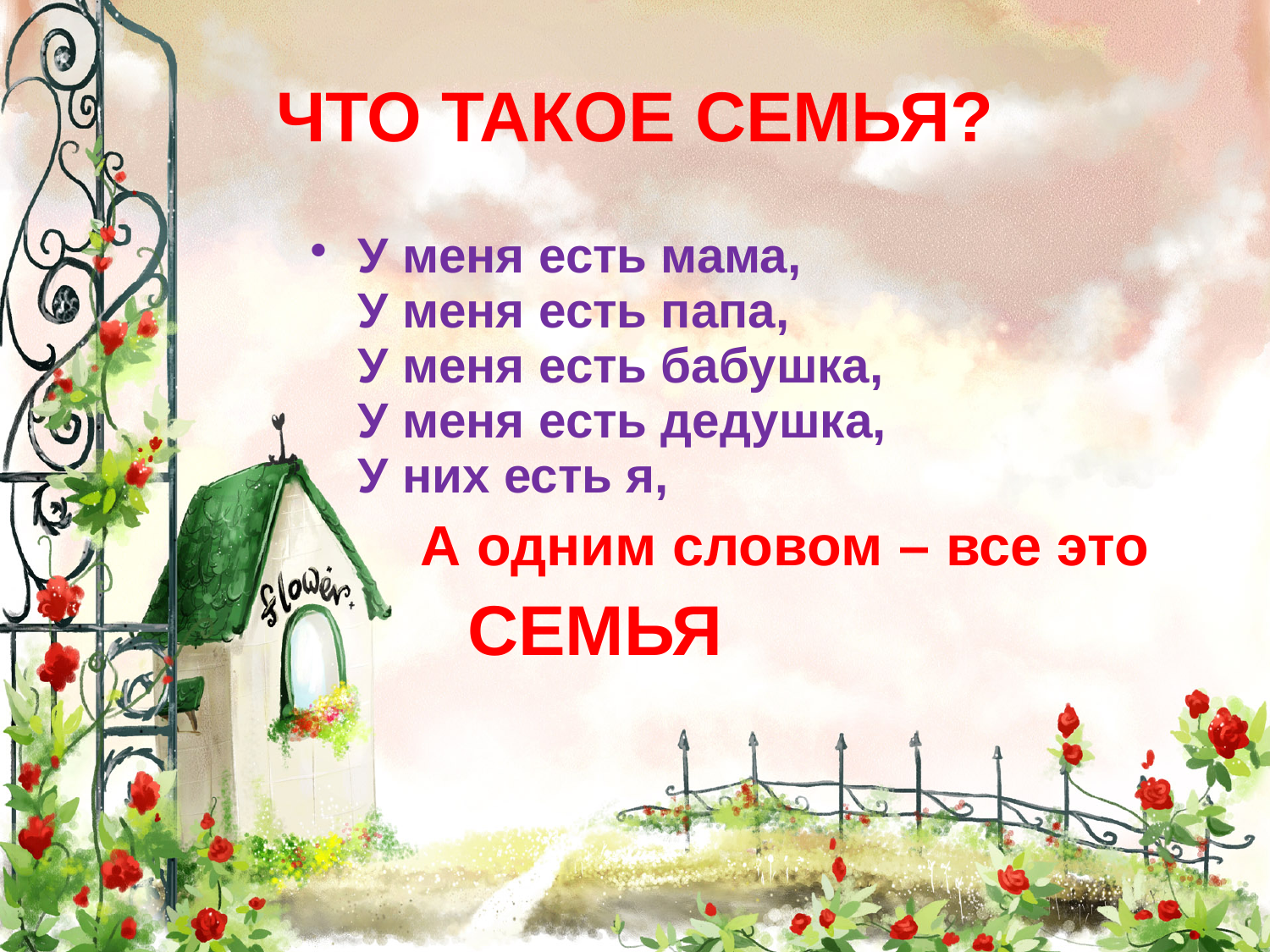

# ЧТО ТАКОЕ СЕМЬЯ?
У меня есть мама,
У меня есть папа,
У меня есть бабушка,
У меня есть дедушка,
У них есть я,
        А одним словом – все это
        СЕМЬЯ